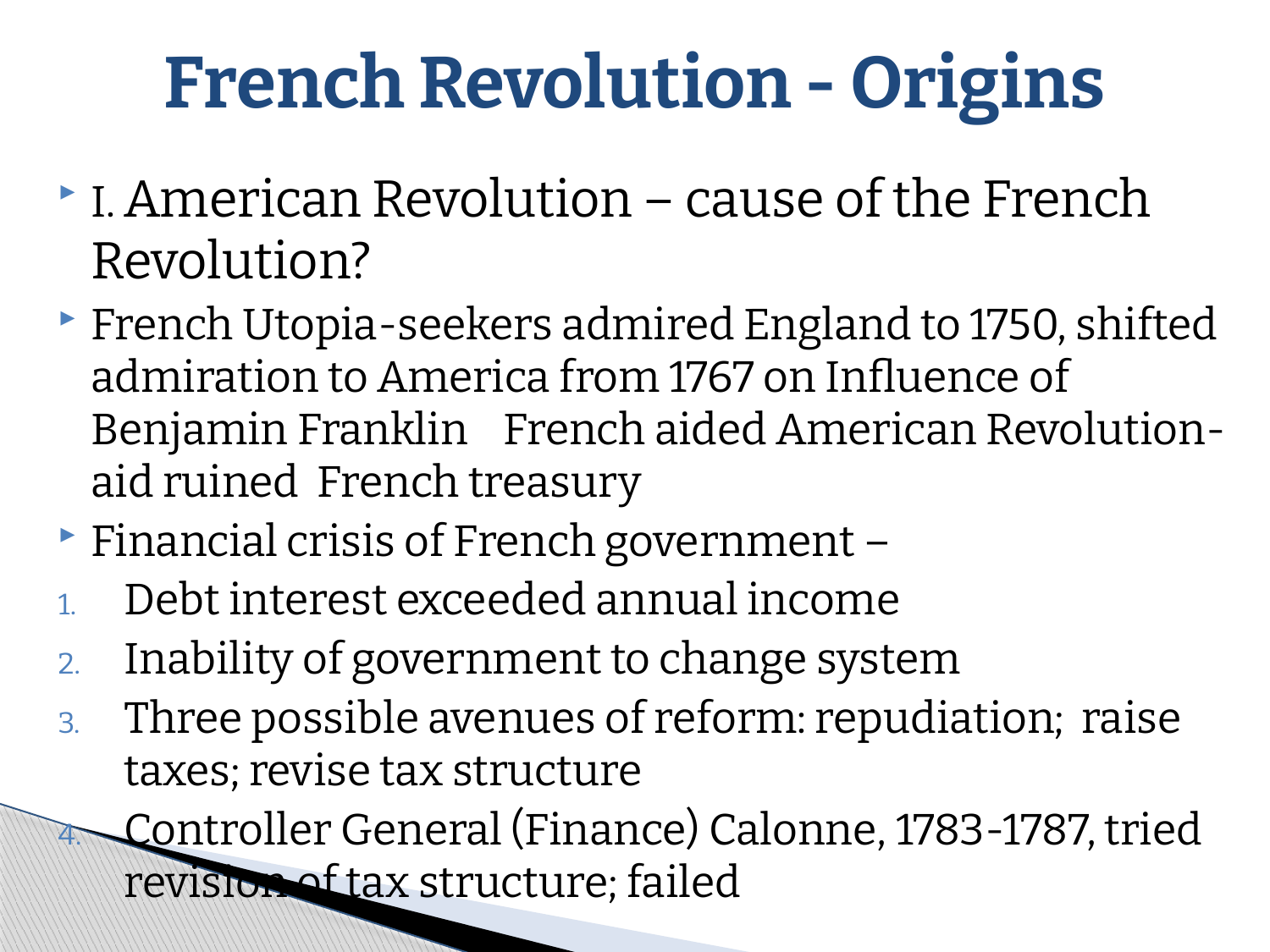

# French Revolution - Origins
I. American Revolution – cause of the French Revolution?
French Utopia-seekers admired England to 1750, shifted admiration to America from 1767 on Influence of Benjamin Franklin    French aided American Revolution- aid ruined  French treasury
Financial crisis of French government –
Debt interest exceeded annual income
Inability of government to change system
Three possible avenues of reform: repudiation;  raise taxes; revise tax structure
Controller General (Finance) Calonne, 1783-1787, tried revision of tax structure; failed